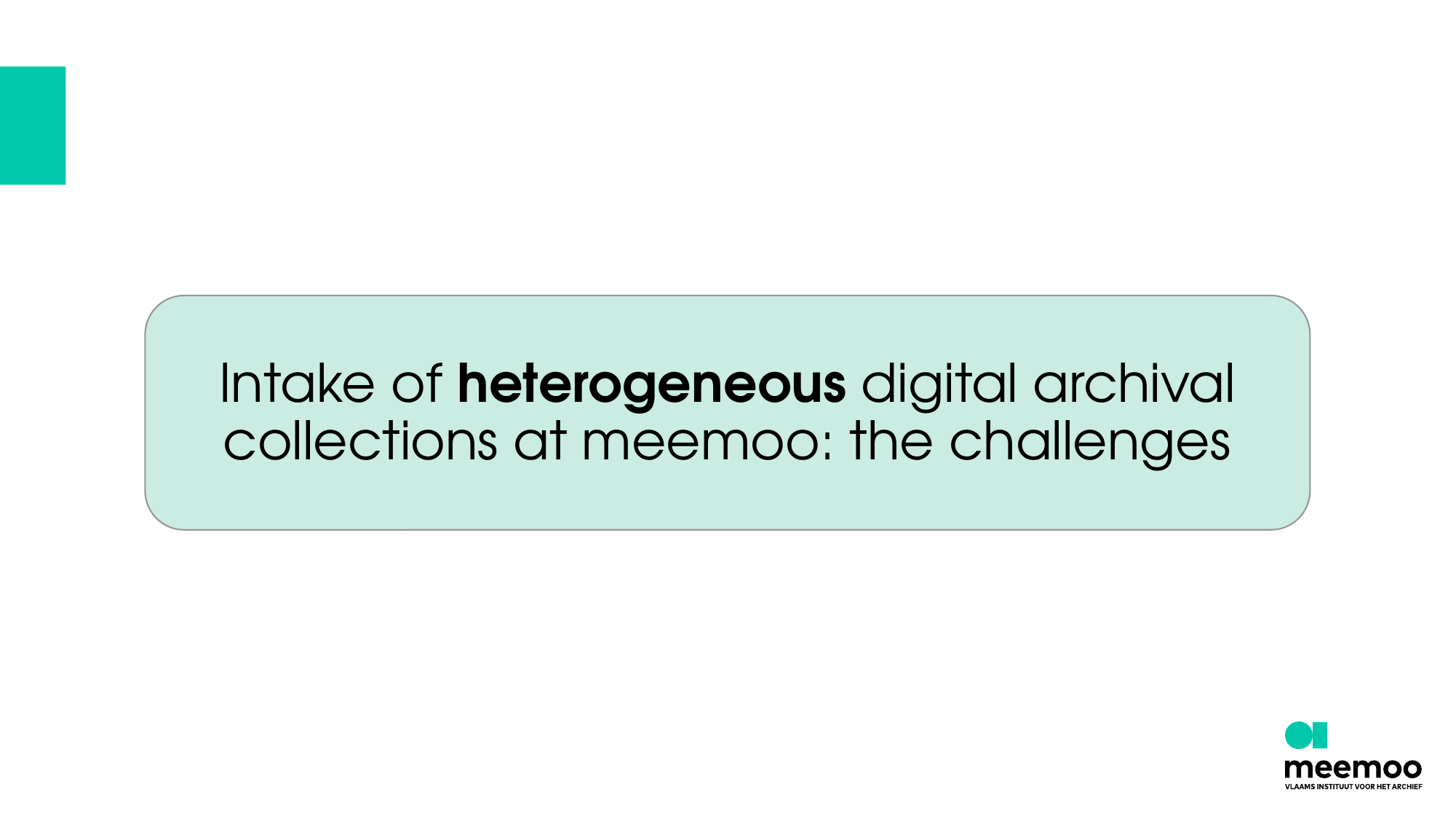

Intake of heterogeneous digital archival collections at meemoo: the challenges